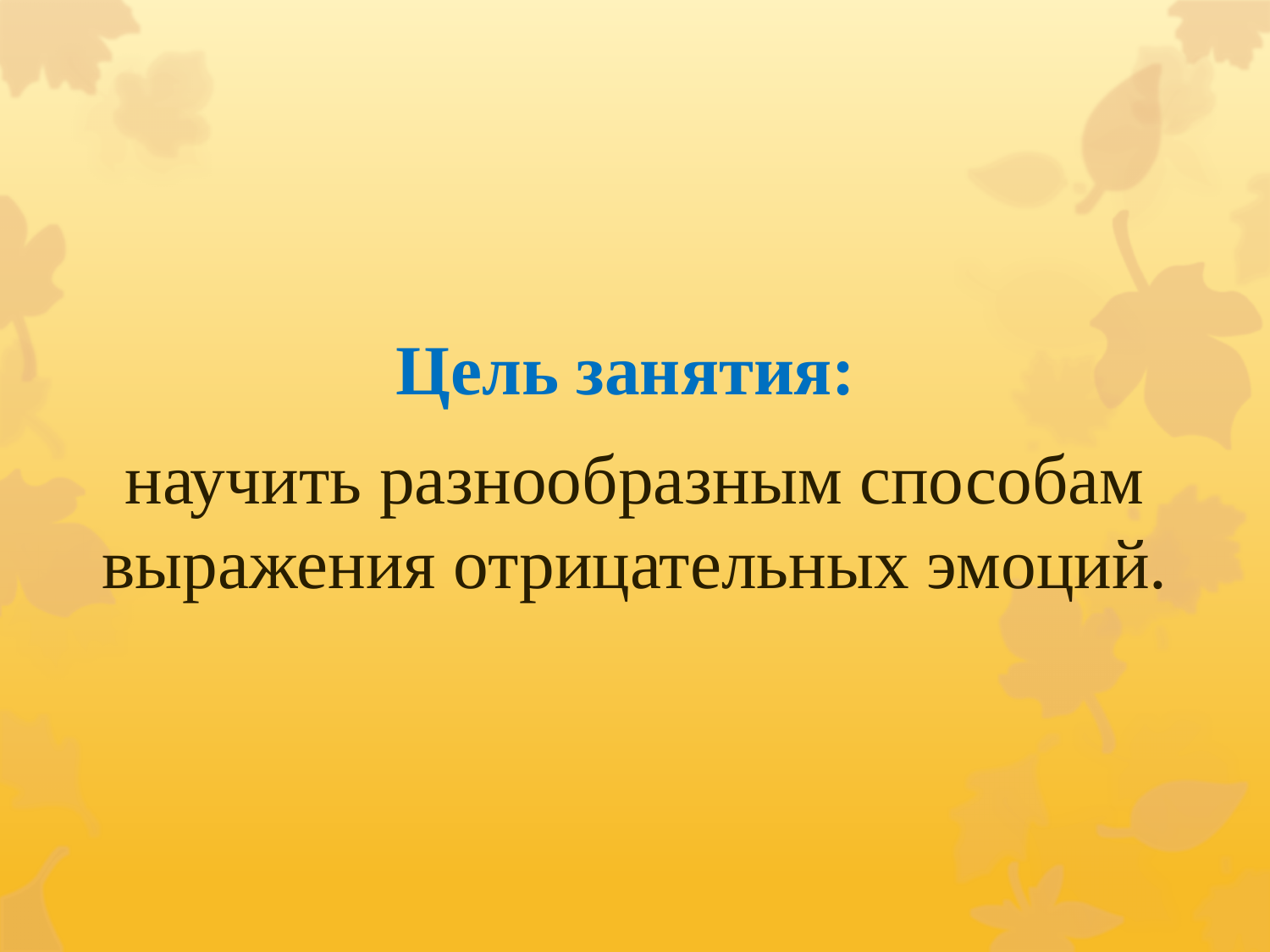

Цель занятия:
научить разнообразным способам выражения отрицательных эмоций.